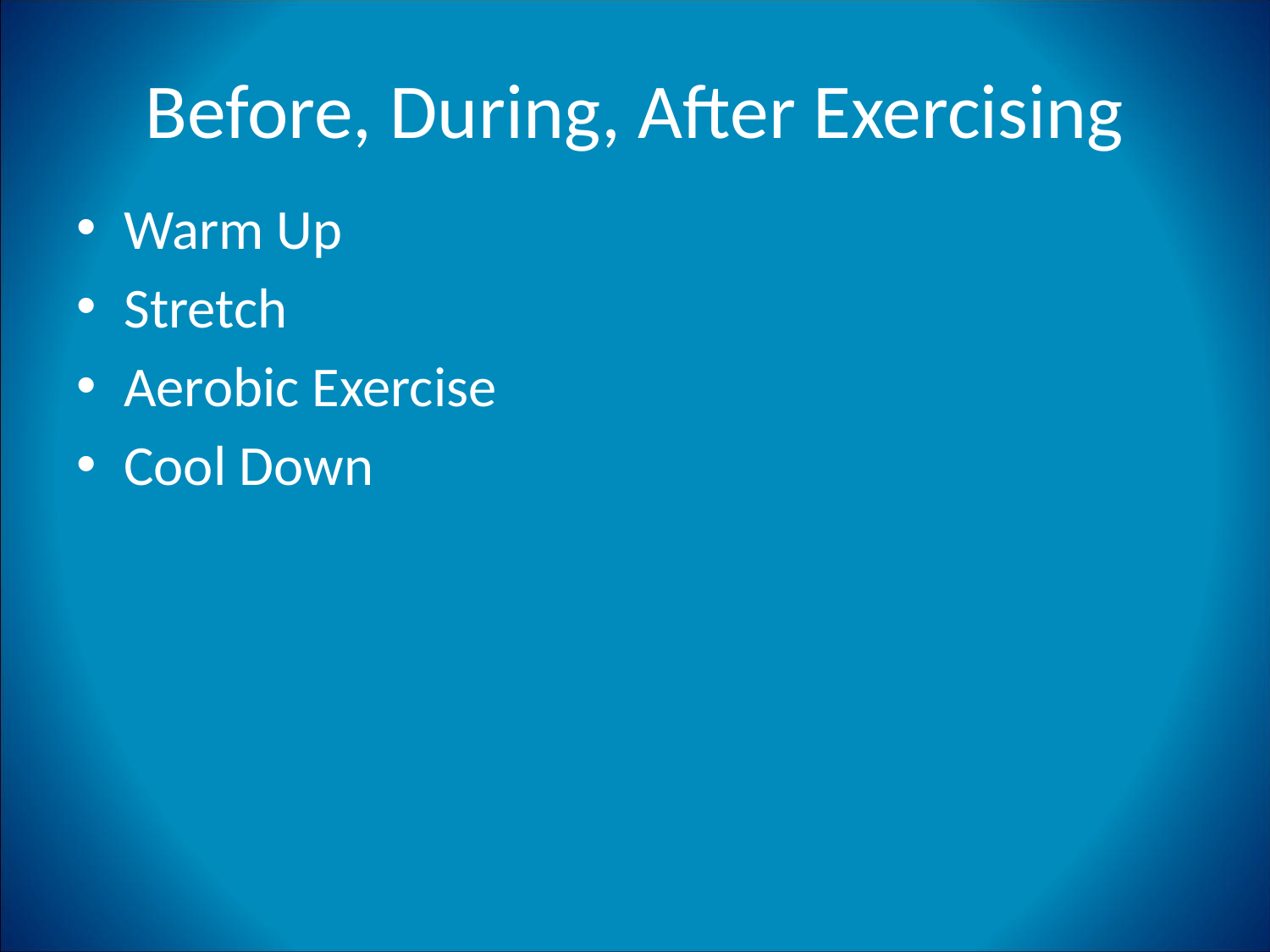

# Before, During, After Exercising
Warm Up
Stretch
Aerobic Exercise
Cool Down